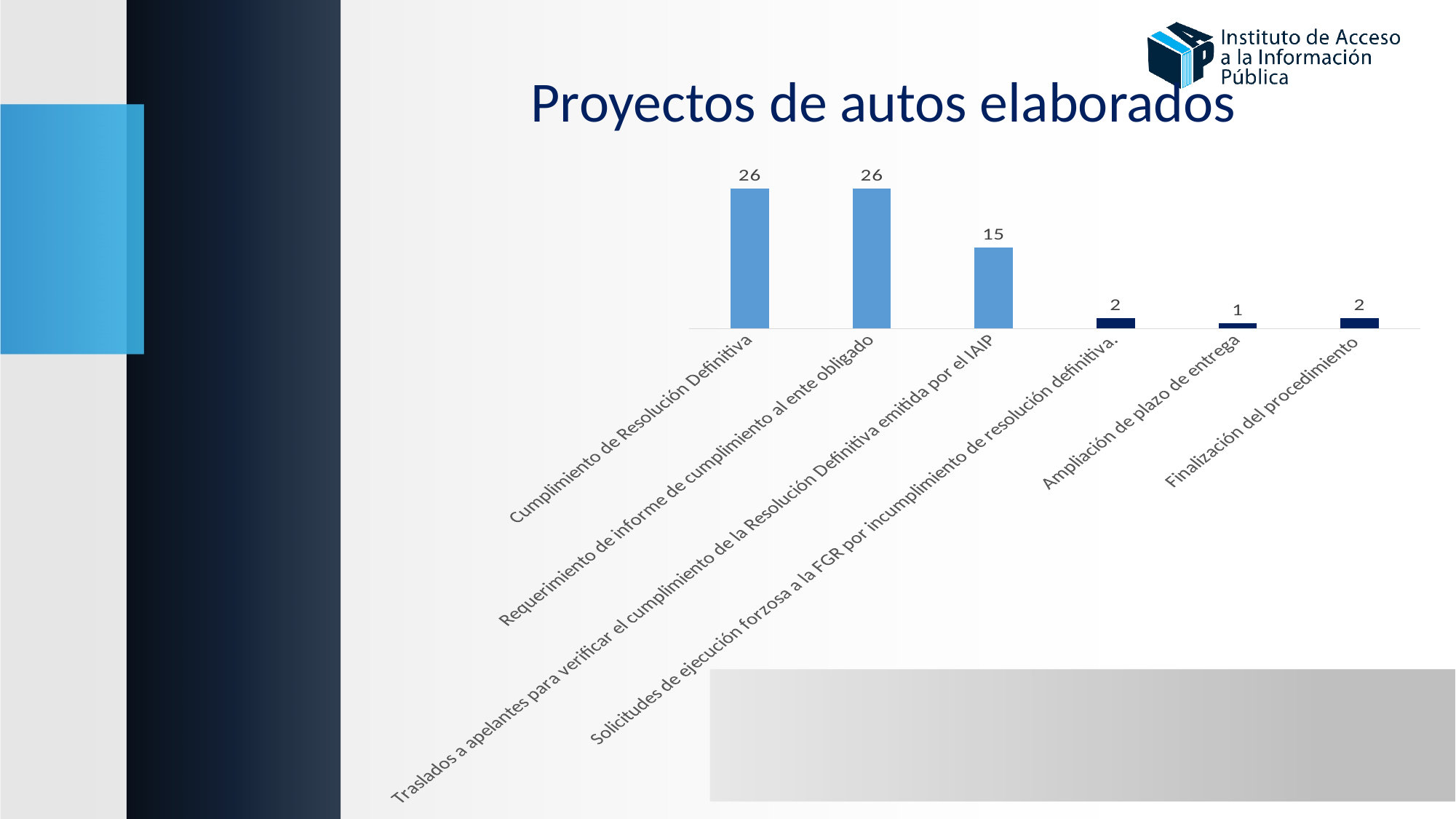

# Proyectos de autos elaborados

### Chart

| Category | Número de proyectos |
|---|---|
| Cumplimiento de Resolución Definitiva | 26.0 |
| Requerimiento de informe de cumplimiento al ente obligado | 26.0 |
| Traslados a apelantes para verificar el cumplimiento de la Resolución Definitiva emitida por el IAIP | 15.0 |
| Solicitudes de ejecución forzosa a la FGR por incumplimiento de resolución definitiva. | 2.0 |
| Ampliación de plazo de entrega | 1.0 |
| Finalización del procedimiento  | 2.0 |